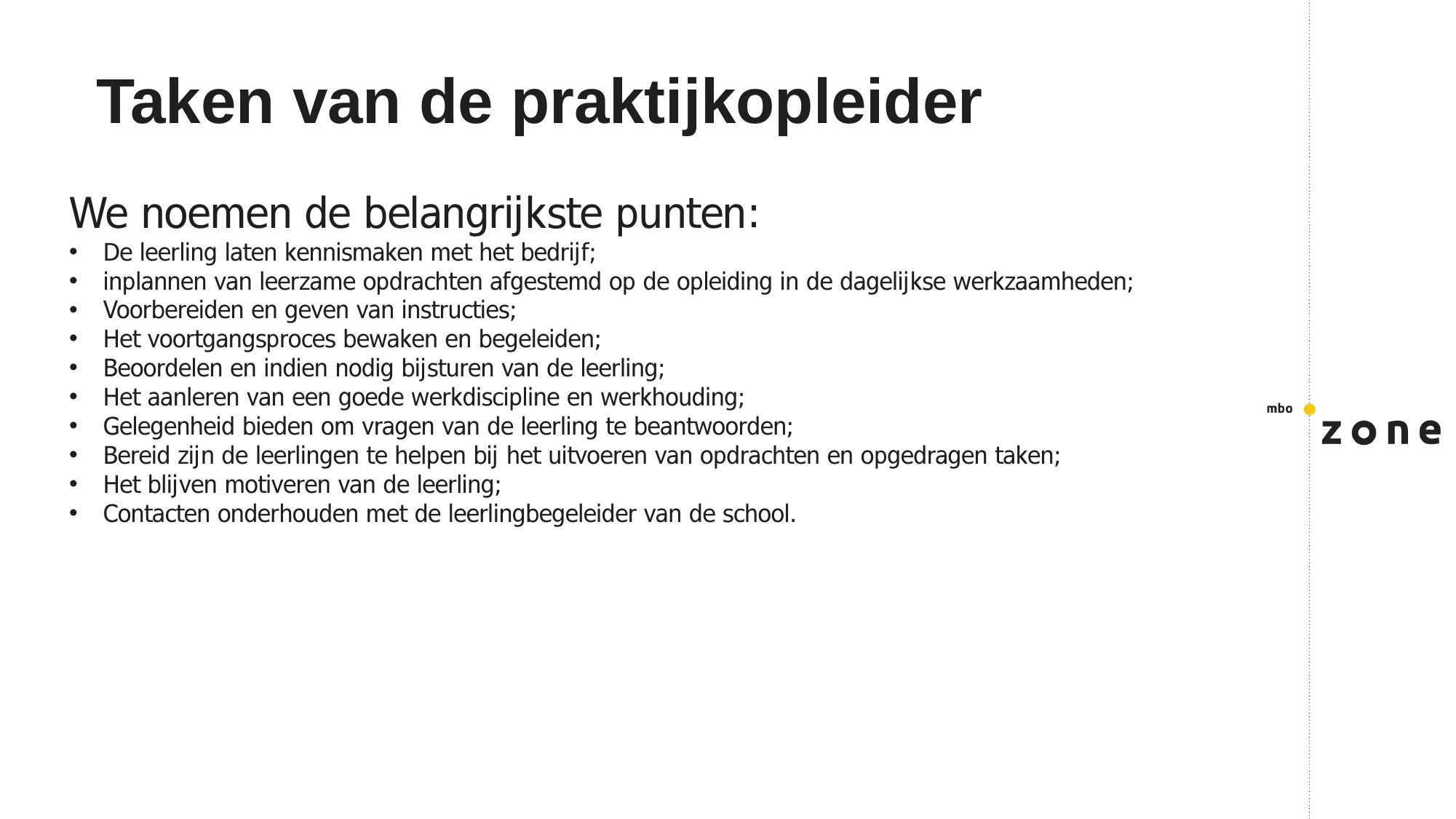

# Taken van de praktijkopleider
We noemen de belangrijkste punten:
De leerling laten kennismaken met het bedrijf;
inplannen van leerzame opdrachten afgestemd op de opleiding in de dagelijkse werkzaamheden;
Voorbereiden en geven van instructies;
Het voortgangsproces bewaken en begeleiden;
Beoordelen en indien nodig bijsturen van de leerling;
Het aanleren van een goede werkdiscipline en werkhouding;
Gelegenheid bieden om vragen van de leerling te beantwoorden;
Bereid zijn de leerlingen te helpen bij het uitvoeren van opdrachten en opgedragen taken;
Het blijven motiveren van de leerling;
Contacten onderhouden met de leerlingbegeleider van de school.